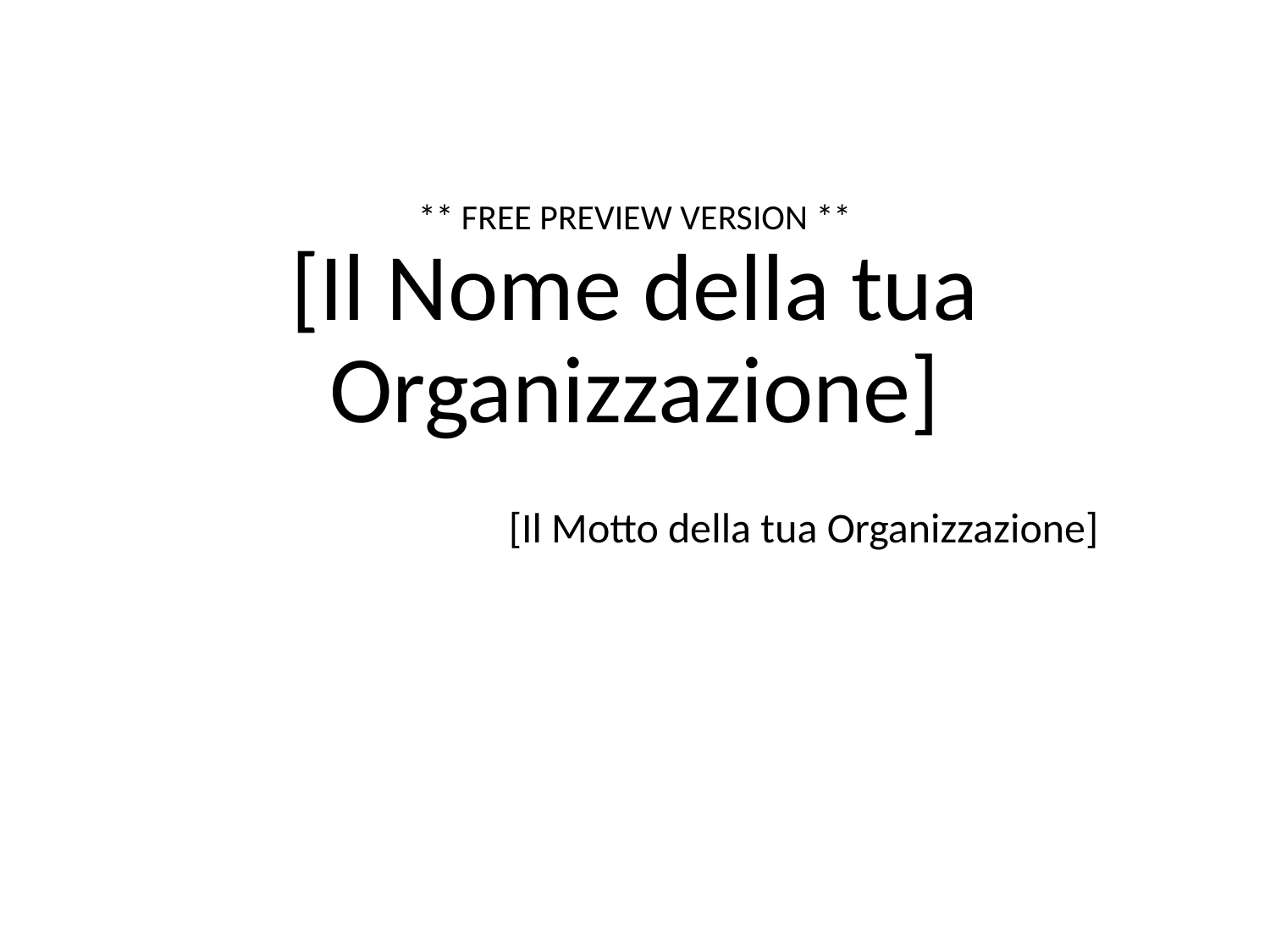

# ** FREE PREVIEW VERSION ** [Il Nome della tua Organizzazione]
[Il Motto della tua Organizzazione]